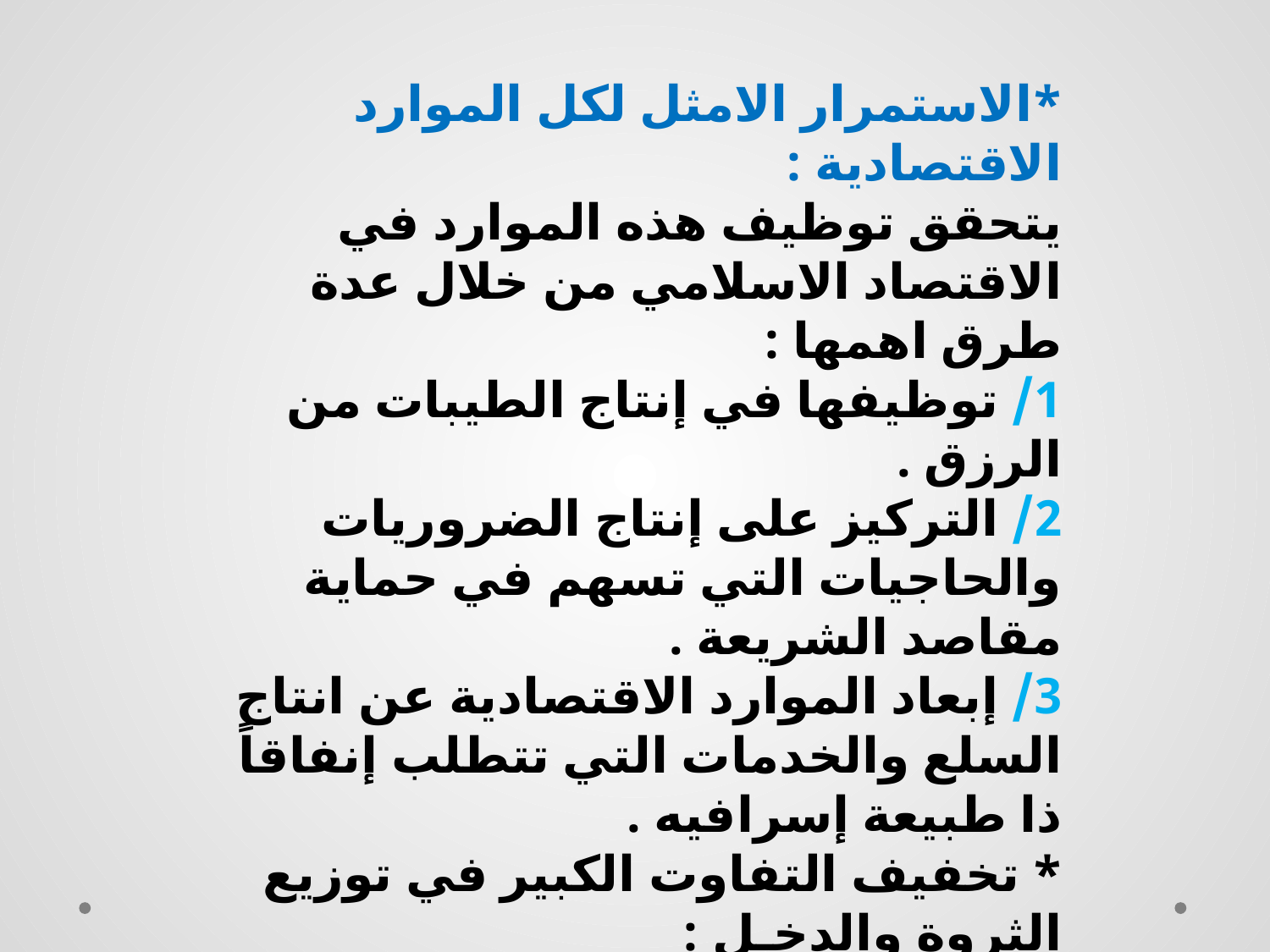

*الاستمرار الامثل لكل الموارد الاقتصادية :
يتحقق توظيف هذه الموارد في الاقتصاد الاسلامي من خلال عدة طرق اهمها :
1/ توظيفها في إنتاج الطيبات من الرزق .
2/ التركيز على إنتاج الضروريات والحاجيات التي تسهم في حماية مقاصد الشريعة .
3/ إبعاد الموارد الاقتصادية عن انتاج السلع والخدمات التي تتطلب إنفاقاً ذا طبيعة إسرافيه .
* تخفيف التفاوت الكبير في توزيع الثروة والدخـل :
ينكر الاسلام وبشدة التفاوت الصارخ في توزيع الدخل والثورة توزيعاً غير عادل , فليس في التصور الاسلامي أن يكون الظلم الاجتماعي أو أهم الحق الفقراء والضعفاء هو الغاية التي يسعى إليها عنصر المال في الاسلام .